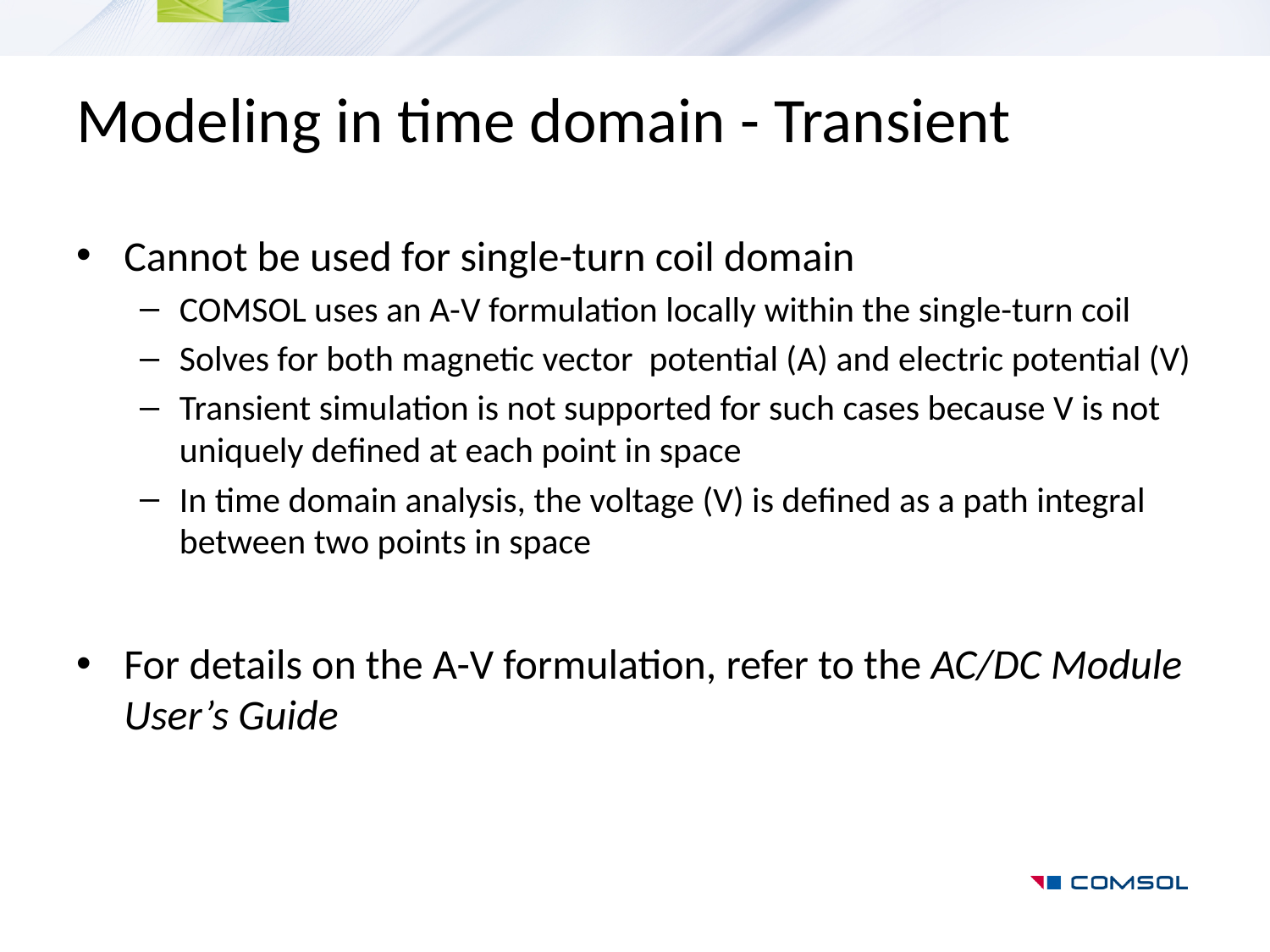

# Modeling in time domain - Transient
Cannot be used for single-turn coil domain
COMSOL uses an A-V formulation locally within the single-turn coil
Solves for both magnetic vector  potential (A) and electric potential (V)
Transient simulation is not supported for such cases because V is not uniquely defined at each point in space
In time domain analysis, the voltage (V) is defined as a path integral between two points in space

For details on the A-V formulation, refer to the AC/DC Module User’s Guide